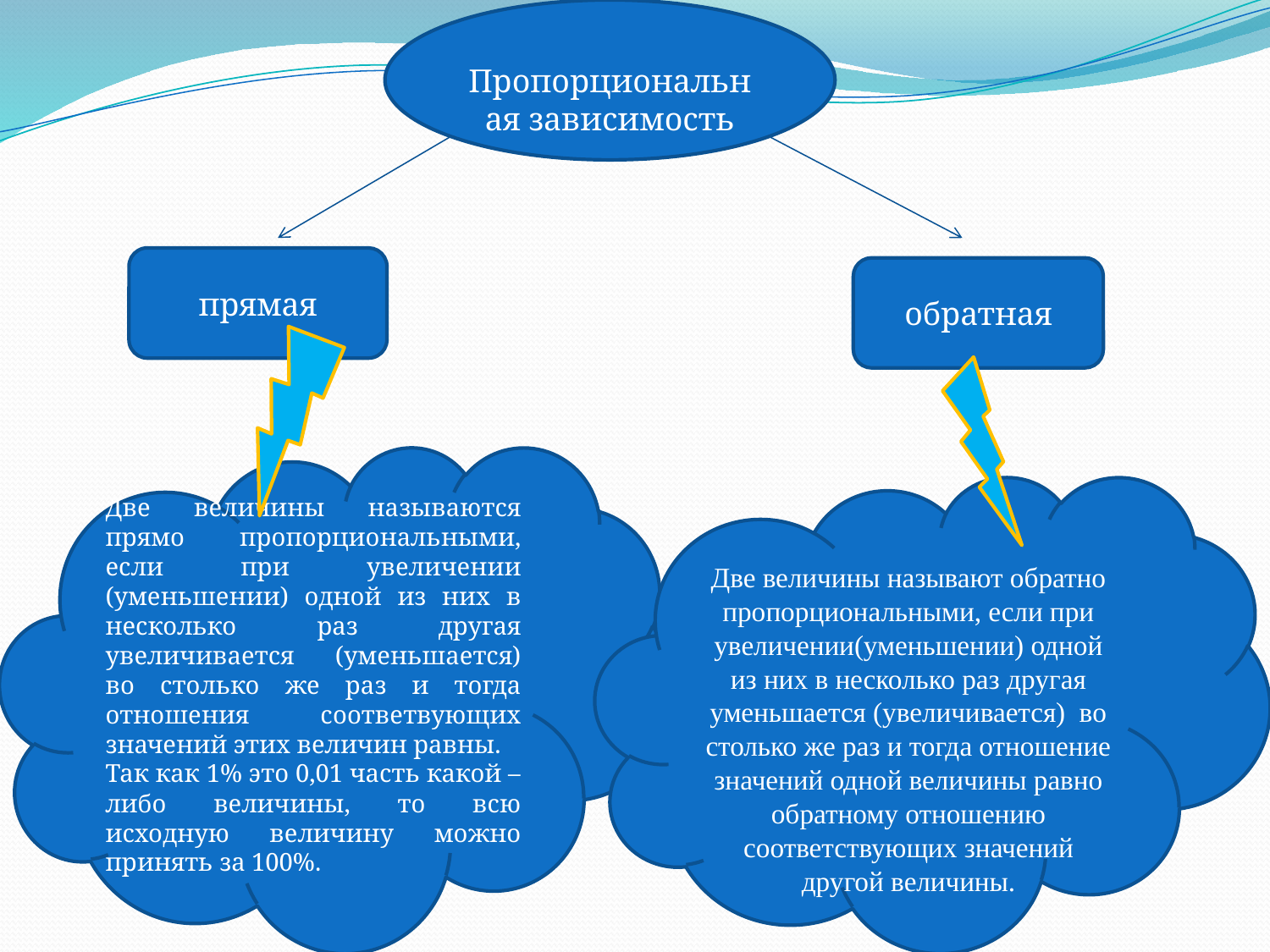

Пропорциональная зависимость

прямая

обратная

Две величины называются прямо пропорциональными, если при увеличении (уменьшении) одной из них в несколько раз другая увеличивается (уменьшается) во столько же раз и тогда отношения соответвующих значений этих величин равны.
Так как 1% это 0,01 часть какой – либо величины, то всю исходную величину можно принять за 100%.

Две величины называют обратно пропорциональными, если при увеличении(уменьшении) одной из них в несколько раз другая уменьшается (увеличивается)  во столько же раз и тогда отношение значений одной величины равно обратному отношению соответствующих значений другой величины.